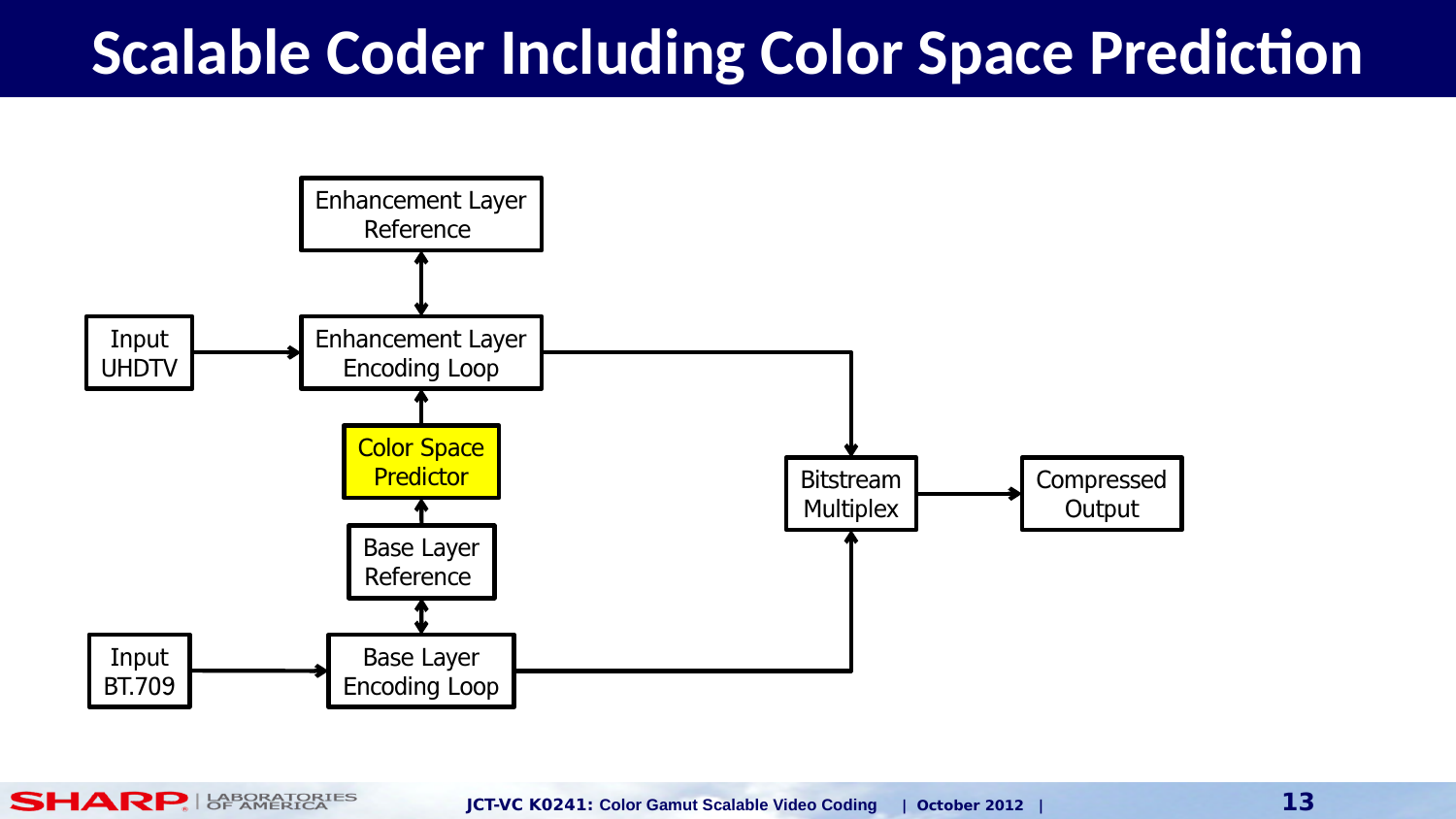

# Scalable Coder Including Color Space Prediction
Enhancement Layer
Reference
Input
UHDTV
Enhancement Layer
Encoding Loop
Color Space
Predictor
Bitstream
Multiplex
Compressed
Output
Base Layer
Reference
Input
BT.709
Base Layer
Encoding Loop